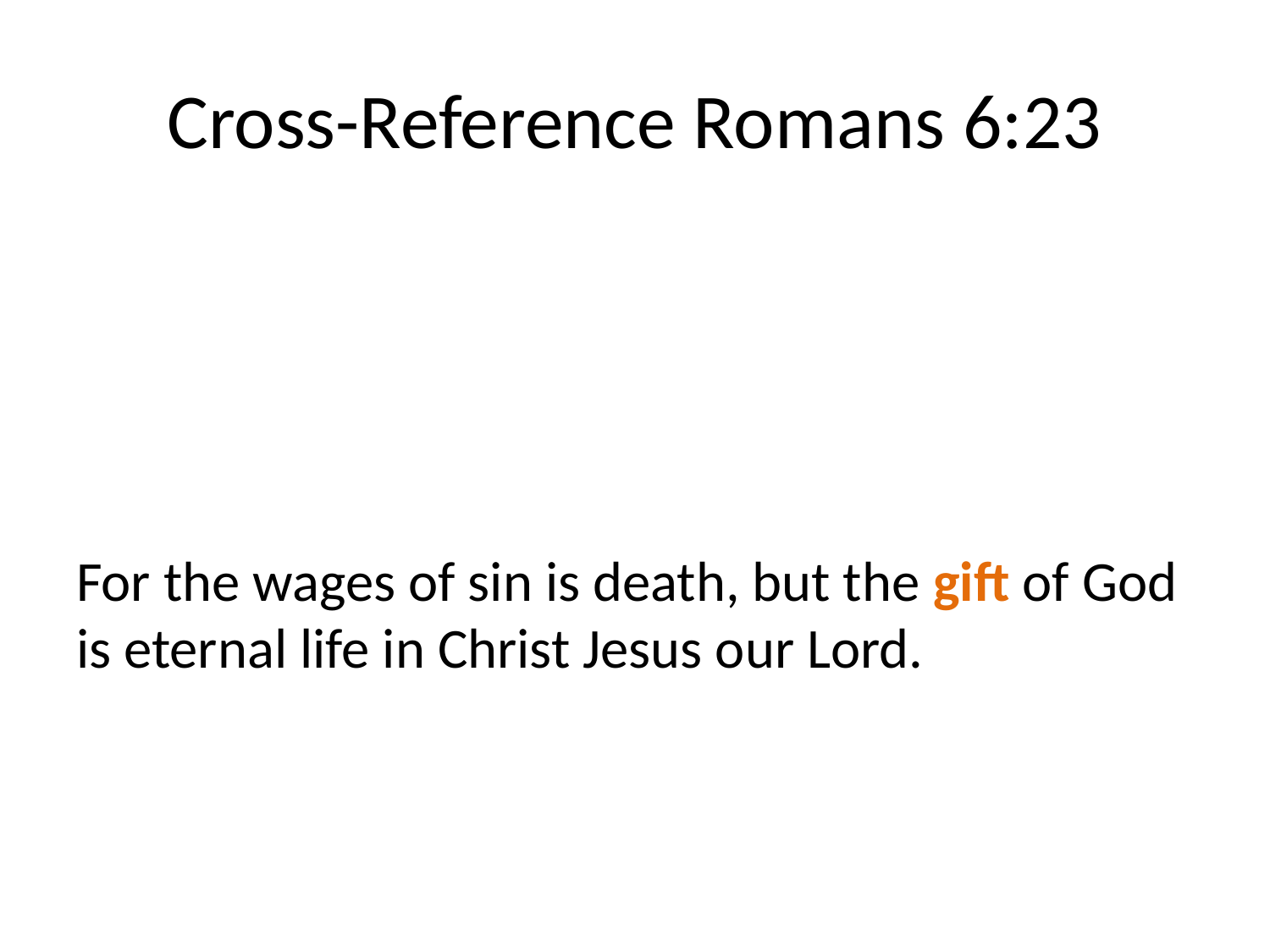

# Cross-Reference Romans 6:23

For the wages of sin is death, but the gift of God is eternal life in Christ Jesus our Lord.